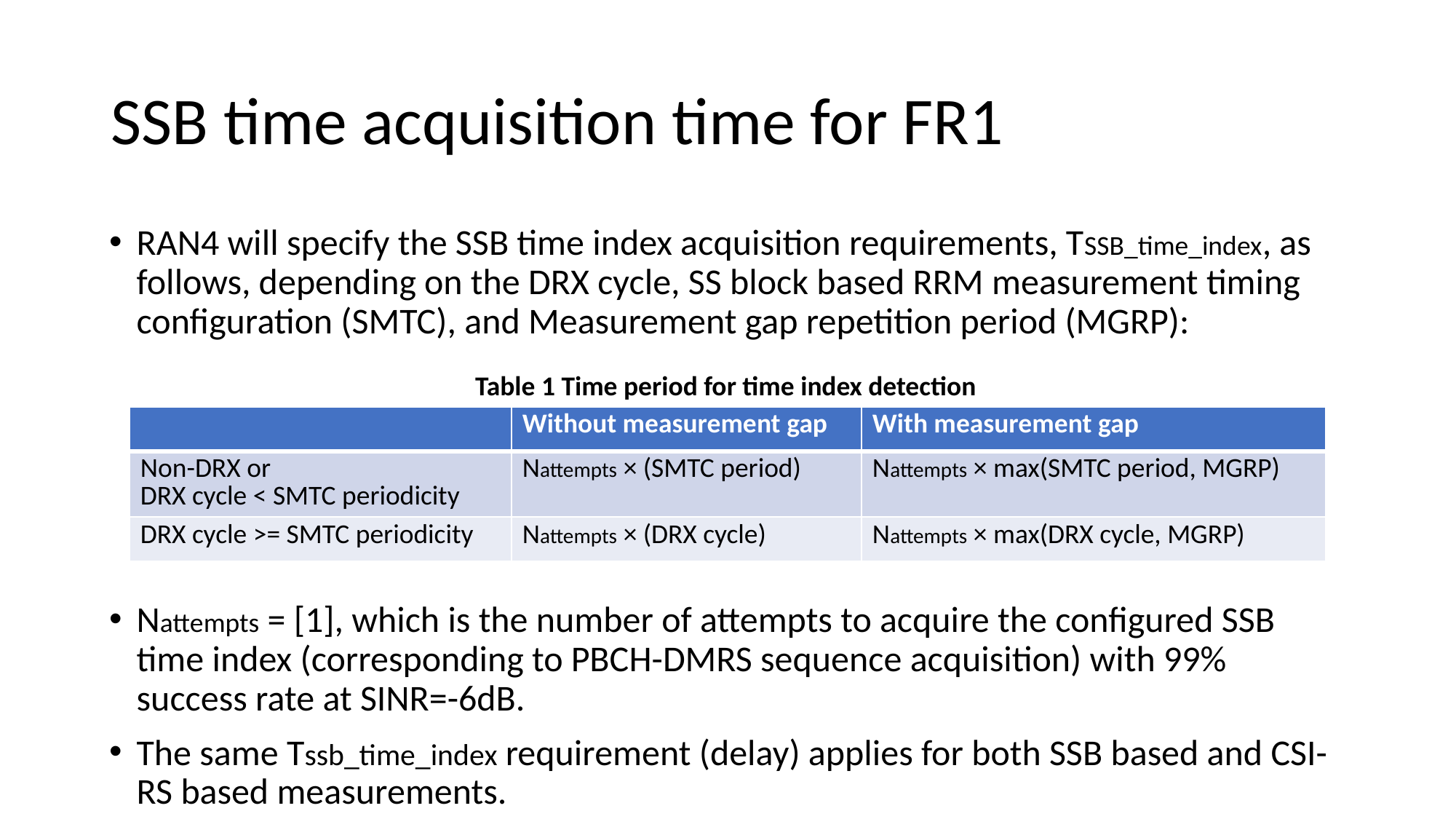

# SSB time acquisition time for FR1
RAN4 will specify the SSB time index acquisition requirements, TSSB_time_index, as follows, depending on the DRX cycle, SS block based RRM measurement timing configuration (SMTC), and Measurement gap repetition period (MGRP):

Nattempts = [1], which is the number of attempts to acquire the configured SSB time index (corresponding to PBCH-DMRS sequence acquisition) with 99% success rate at SINR=-6dB.
The same Tssb_time_index requirement (delay) applies for both SSB based and CSI-RS based measurements.
Table 1 Time period for time index detection
|  | Without measurement gap | With measurement gap |
| --- | --- | --- |
| Non-DRX or DRX cycle < SMTC periodicity | Nattempts × (SMTC period) | Nattempts × max(SMTC period, MGRP) |
| DRX cycle >= SMTC periodicity | Nattempts × (DRX cycle) | Nattempts × max(DRX cycle, MGRP) |